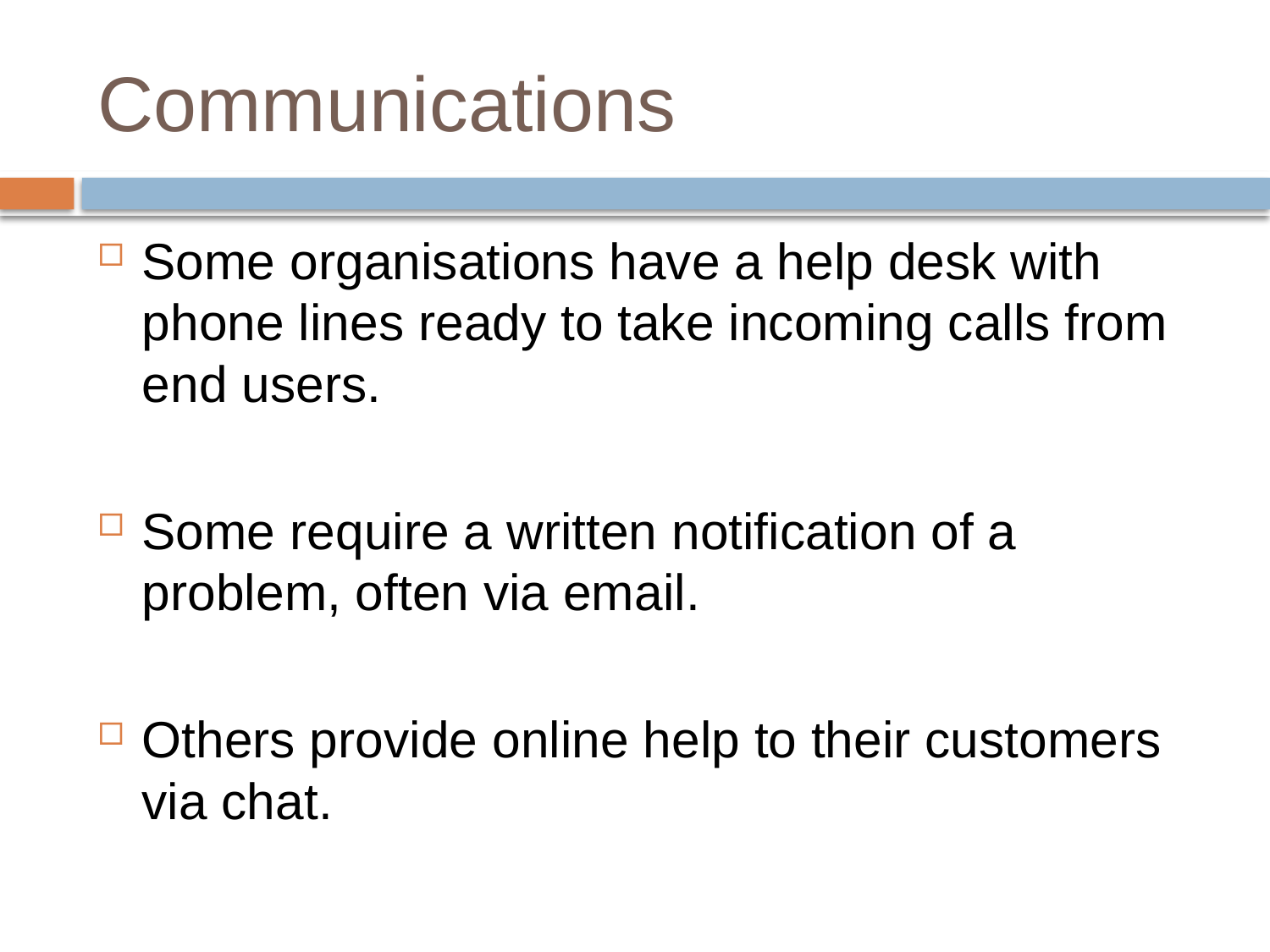

# Communications
Some organisations have a help desk with phone lines ready to take incoming calls from end users.

Some require a written notification of a problem, often via email.

Others provide online help to their customers via chat.